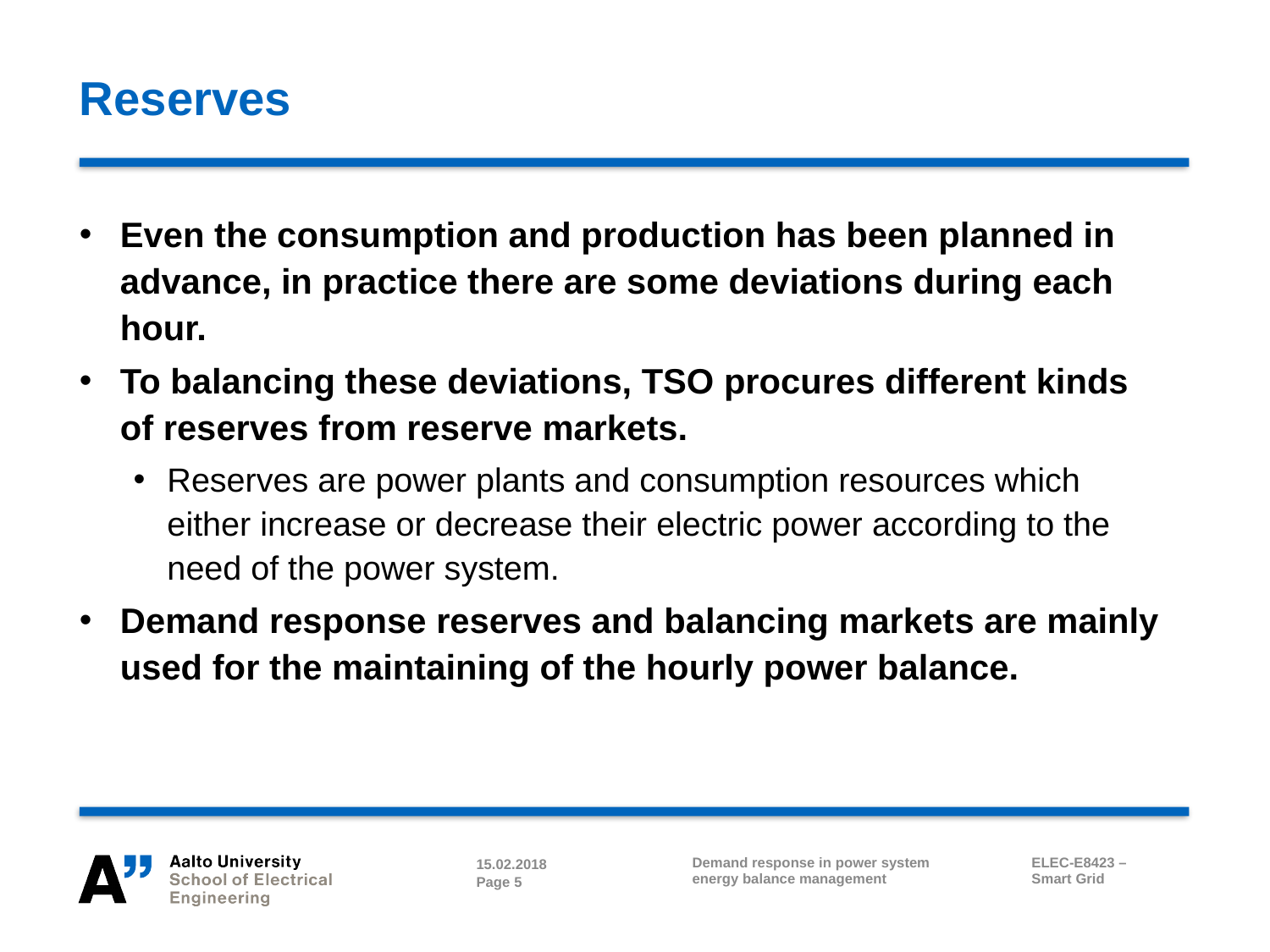

# Reserves
Even the consumption and production has been planned in advance, in practice there are some deviations during each hour.
To balancing these deviations, TSO procures different kinds of reserves from reserve markets.
Reserves are power plants and consumption resources which either increase or decrease their electric power according to the need of the power system.
Demand response reserves and balancing markets are mainly used for the maintaining of the hourly power balance.
Demand response in power system
energy balance management
ELEC-E8423 –
Smart Grid
15.02.2018
Page 5